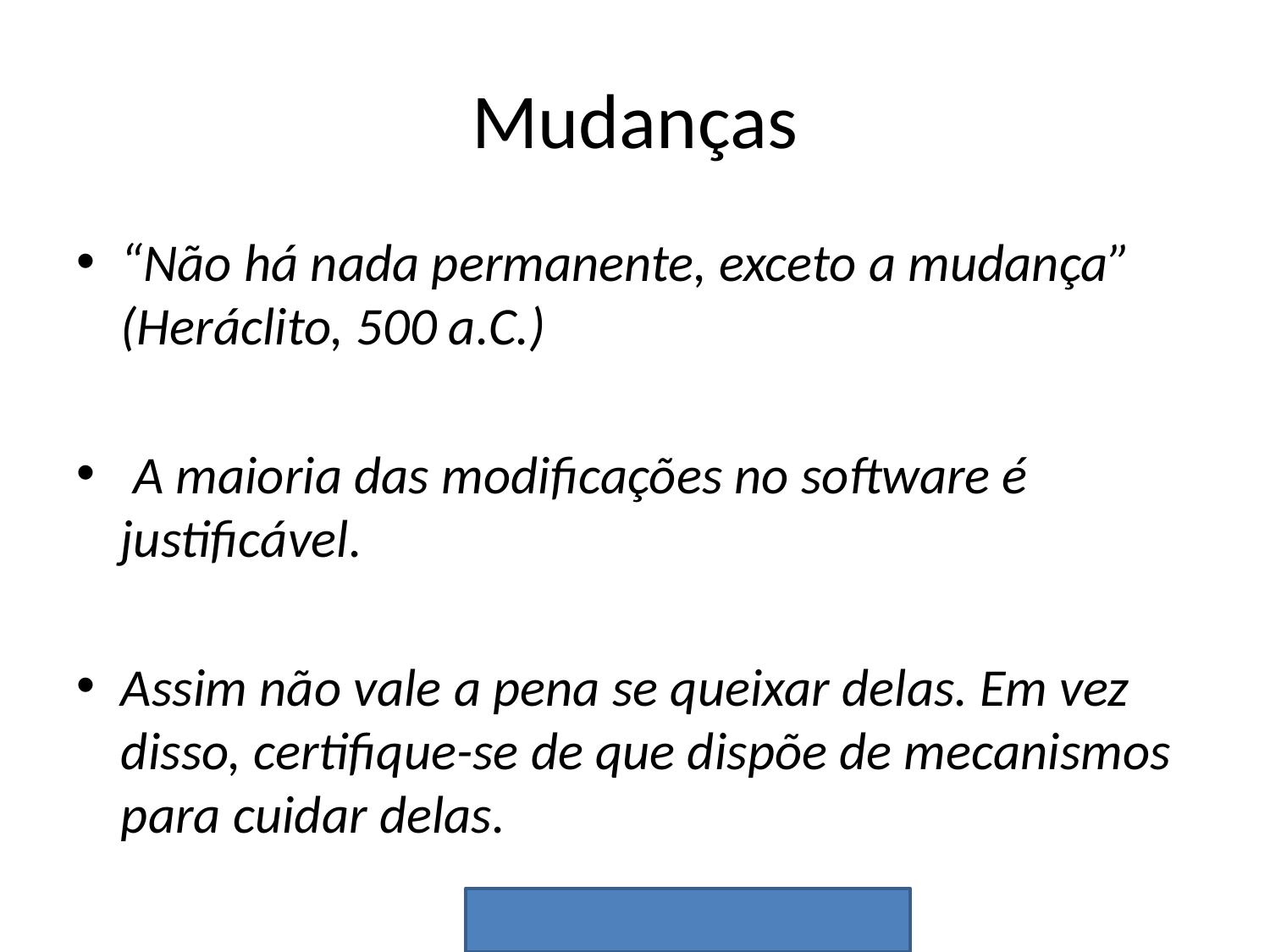

# Mudanças
“Não há nada permanente, exceto a mudança” (Heráclito, 500 a.C.)

 A maioria das modificações no software é justificável.

Assim não vale a pena se queixar delas. Em vez disso, certifique-se de que dispõe de mecanismos para cuidar delas.